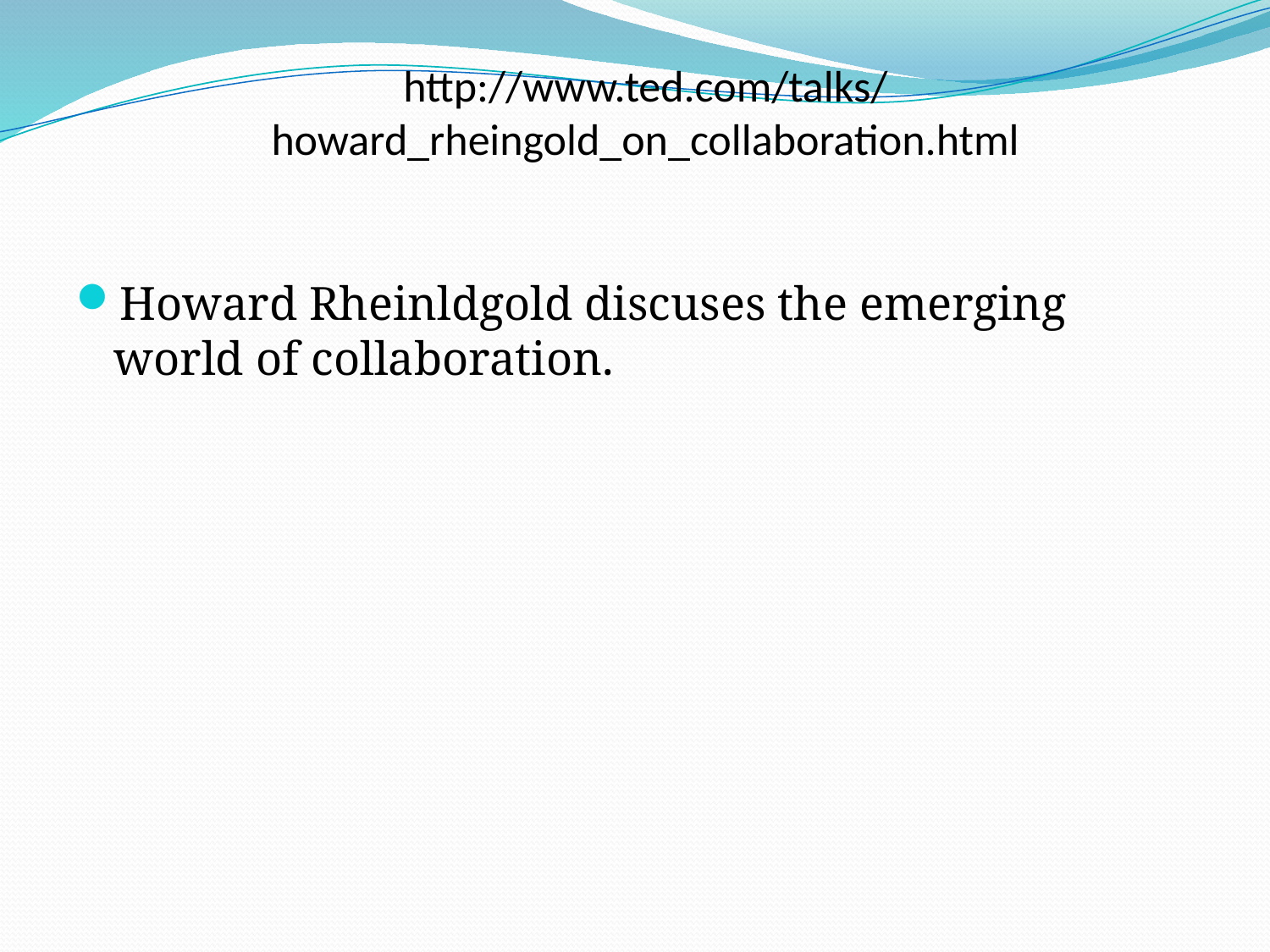

http://www.ted.com/talks/howard_rheingold_on_collaboration.html
Howard Rheinldgold discuses the emerging world of collaboration.